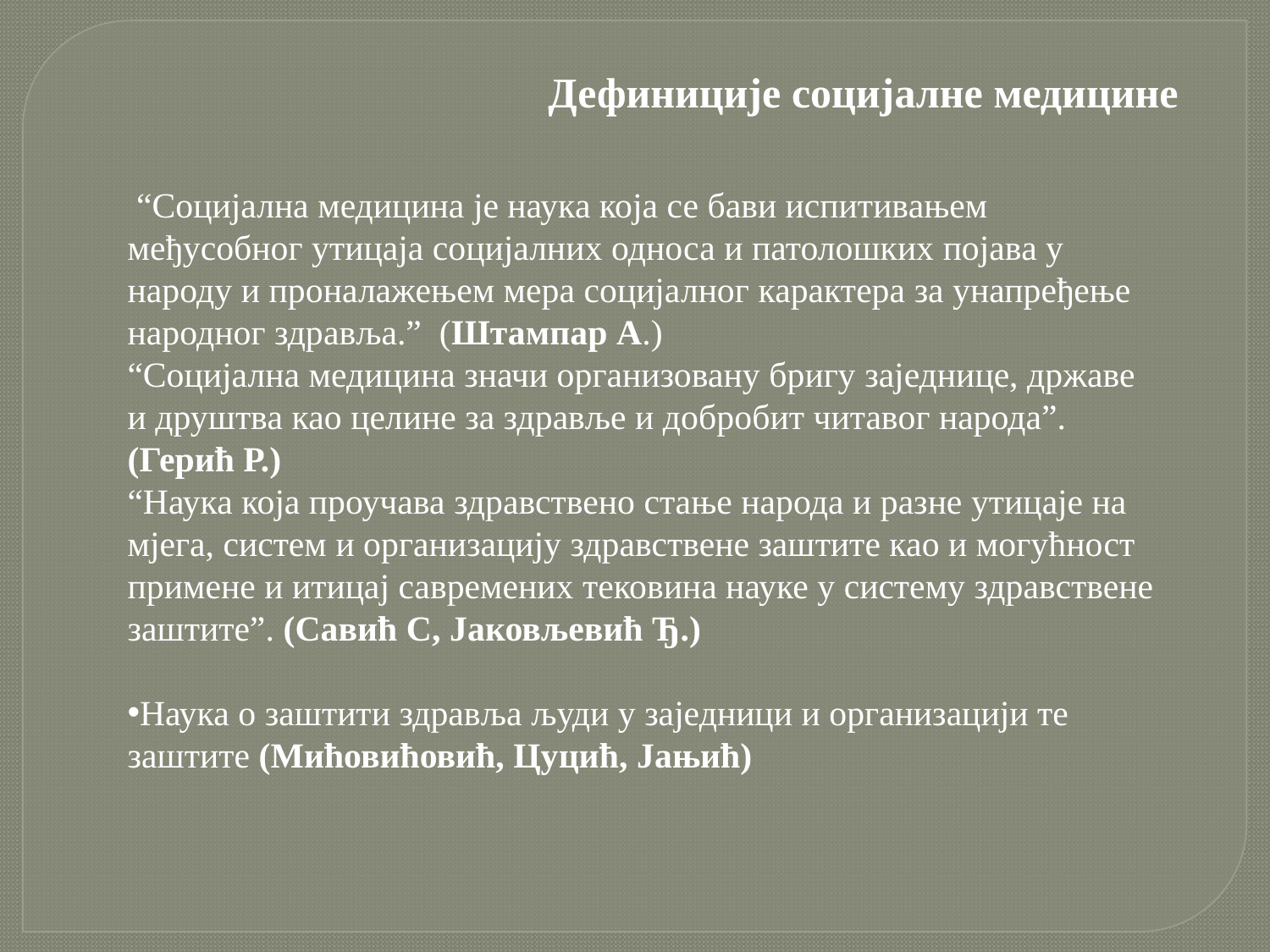

Дефиниције социјалне медицине
 “Социјална медицина је наука која се бави испитивањем међусобног утицаја социјалних односа и патолошких појава у народу и проналажењем мера социјалног карактера за унапређење народног здравља.”  (Штампар А.)
“Социјална медицина значи организовану бригу заједнице, државе и друштва као целине за здравље и добробит читавог народа”.
(Герић Р.)
“Наука која проучава здравствено стање народа и разне утицаје на мјега, систем и организацију здравствене заштите као и могућност примене и итицај савремених тековина науке у систему здравствене заштите”. (Савић С, Јаковљевић Ђ.)

Наука о заштити здравља људи у заједници и организацији те заштите (Мићовићовић, Цуцић, Јањић)